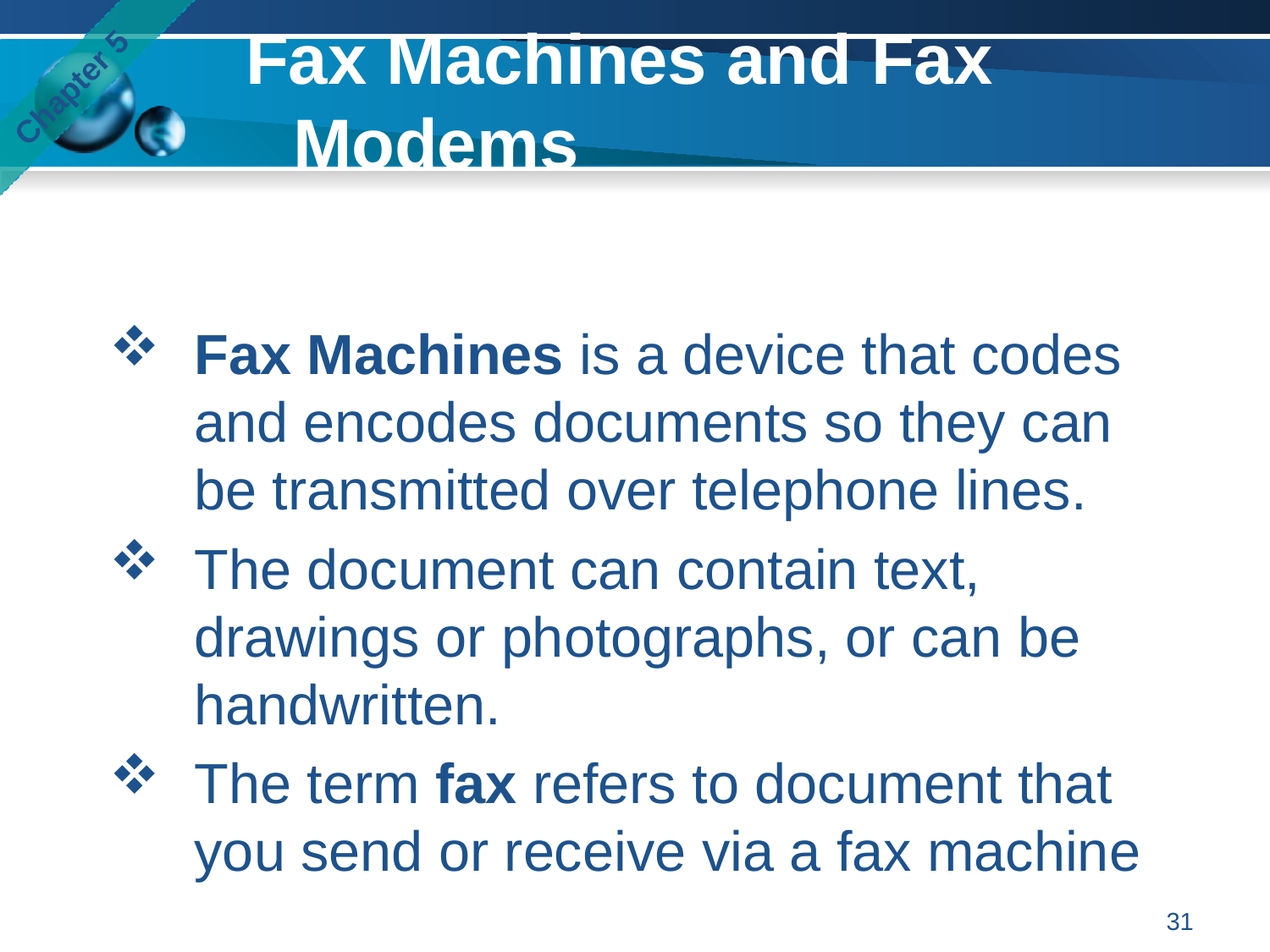

# Fax Machines and Fax Modems
Chapter 5
Fax Machines is a device that codes and encodes documents so they can be transmitted over telephone lines.
The document can contain text, drawings or photographs, or can be handwritten.
The term fax refers to document that you send or receive via a fax machine

31